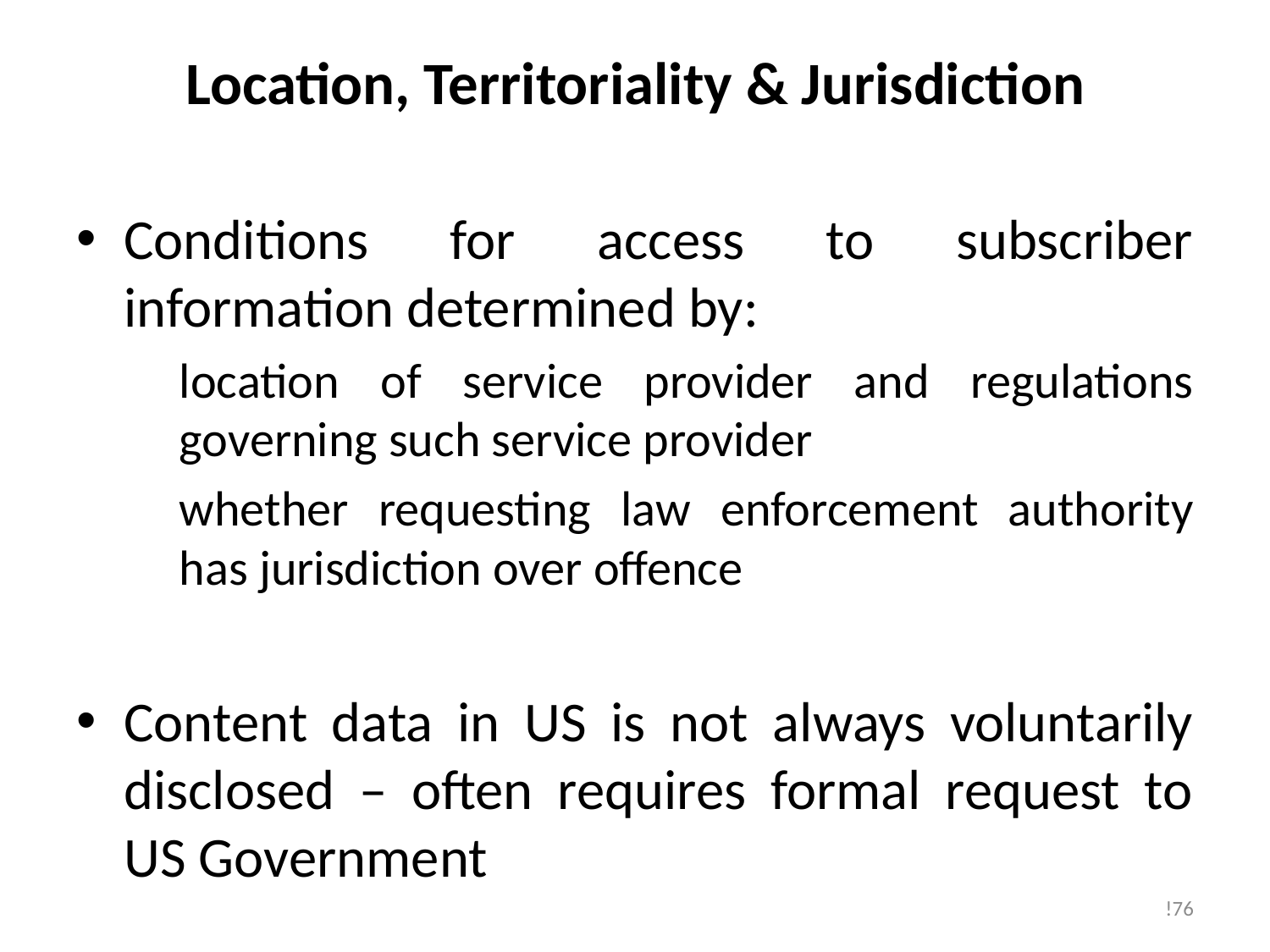

# Location, Territoriality & Jurisdiction
Conditions for access to subscriber information determined by:
location of service provider and regulations governing such service provider
whether requesting law enforcement authority has jurisdiction over offence

Content data in US is not always voluntarily disclosed – often requires formal request to US Government
!76